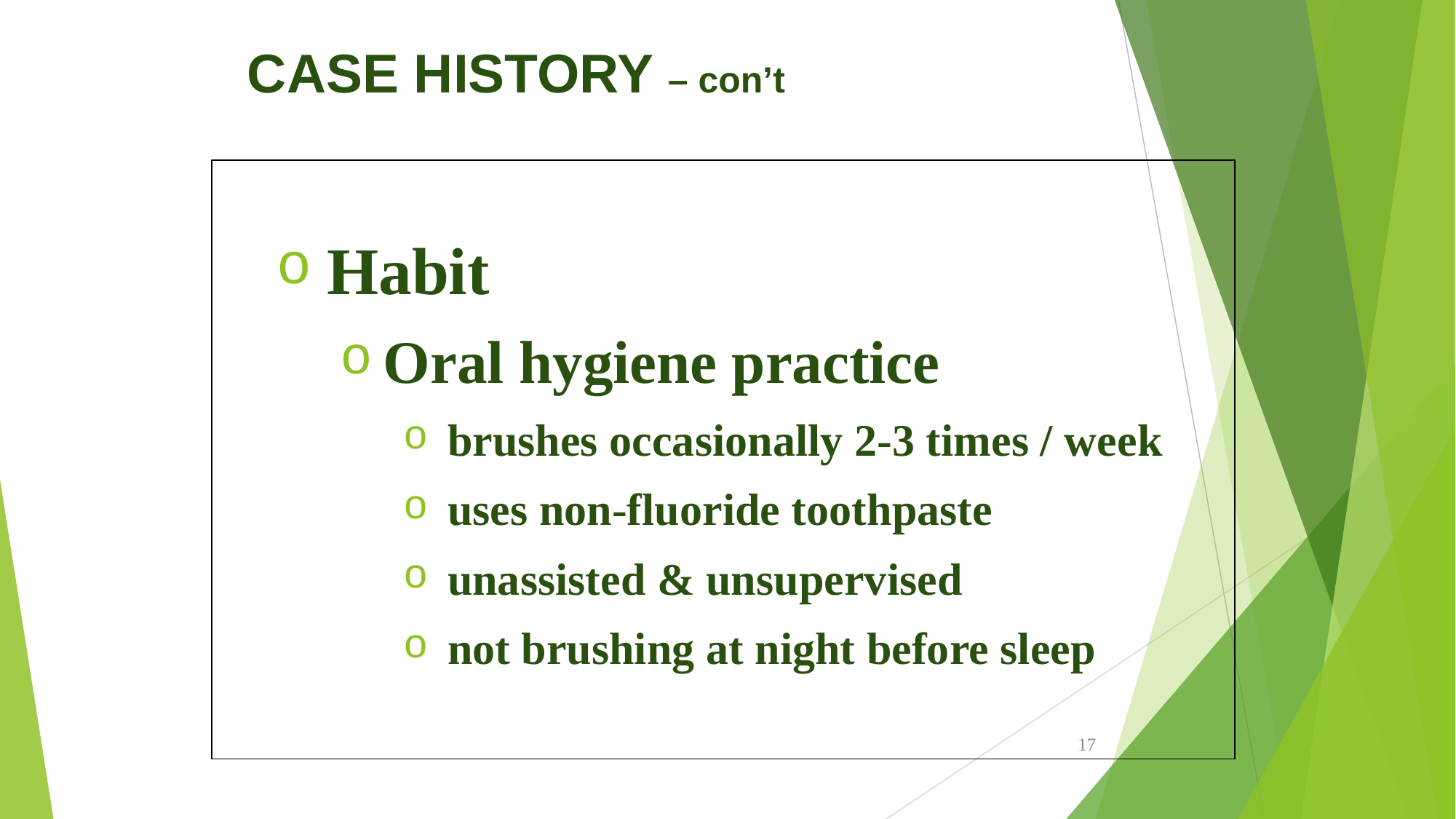

# CASE HISTORY – con’t

Habit
Oral hygiene practice
brushes occasionally 2-3 times / week
uses non-fluoride toothpaste
unassisted & unsupervised
not brushing at night before sleep

17